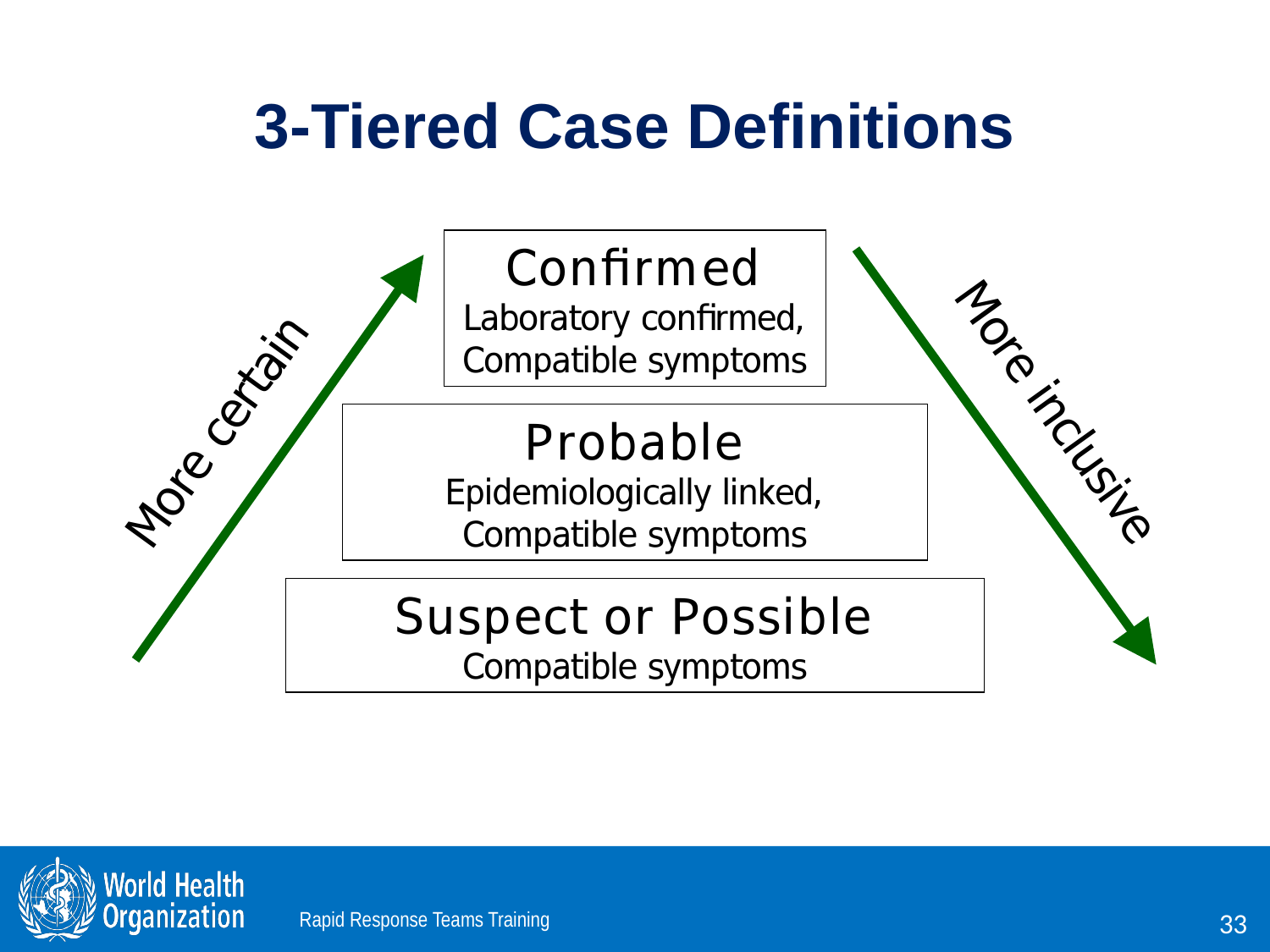

3-Tiered Case Definitions
More inclusive
Confirmed
Laboratory confirmed, Compatible symptoms
More certain

Probable
Epidemiologically linked,
Compatible symptoms
Suspect or Possible
Compatible symptoms